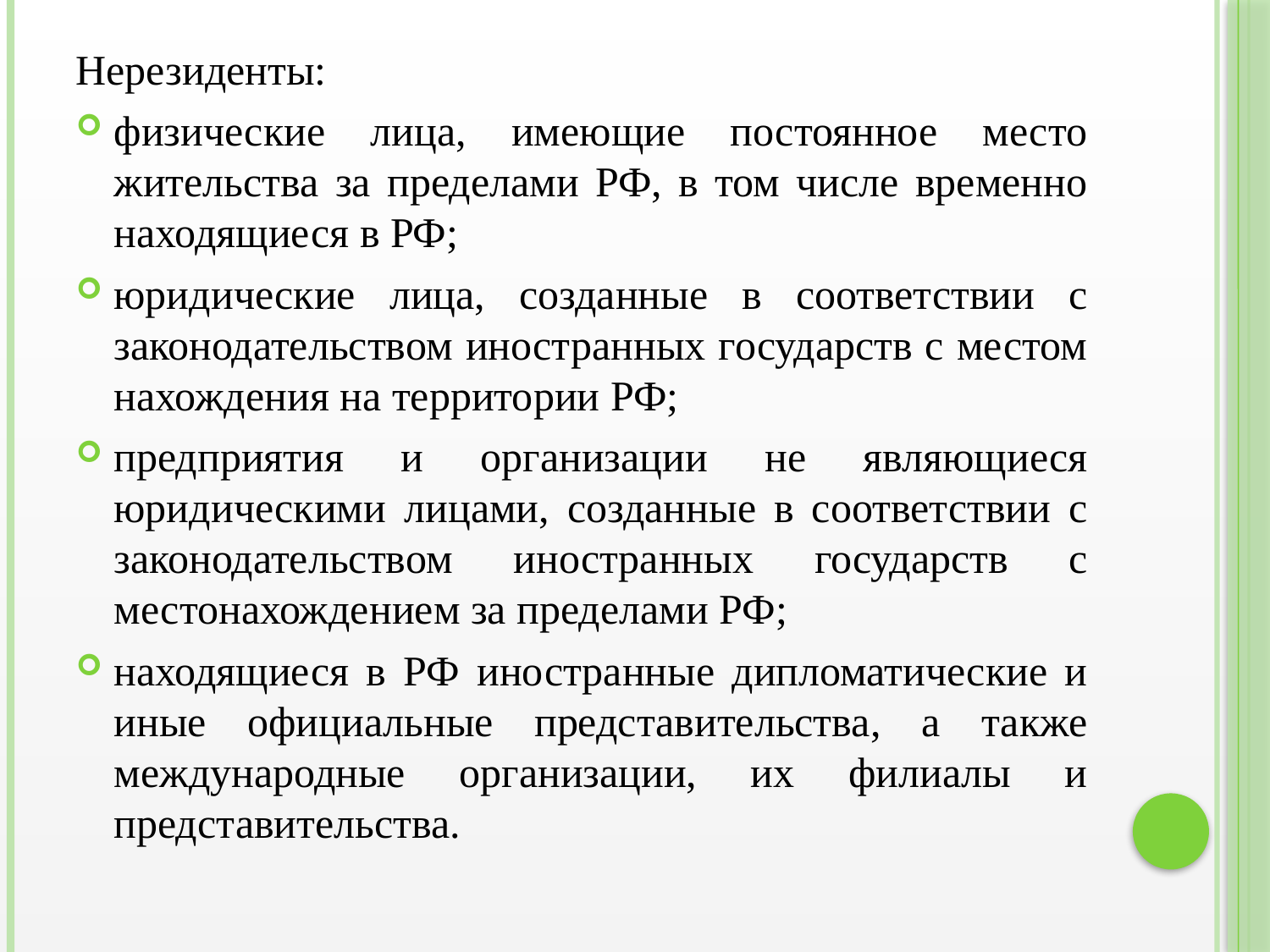

Нерезиденты:
физические лица, имеющие постоянное место жительства за пределами РФ, в том числе временно находящиеся в РФ;
юридические лица, созданные в соответствии с законодательством иностранных государств с местом нахождения на территории РФ;
предприятия и организации не являющиеся юридическими лицами, созданные в соответствии с законодательством иностранных государств с местонахождением за пределами РФ;
находящиеся в РФ иностранные дипломатические и иные официальные представительства, а также международные организации, их филиалы и представительства.